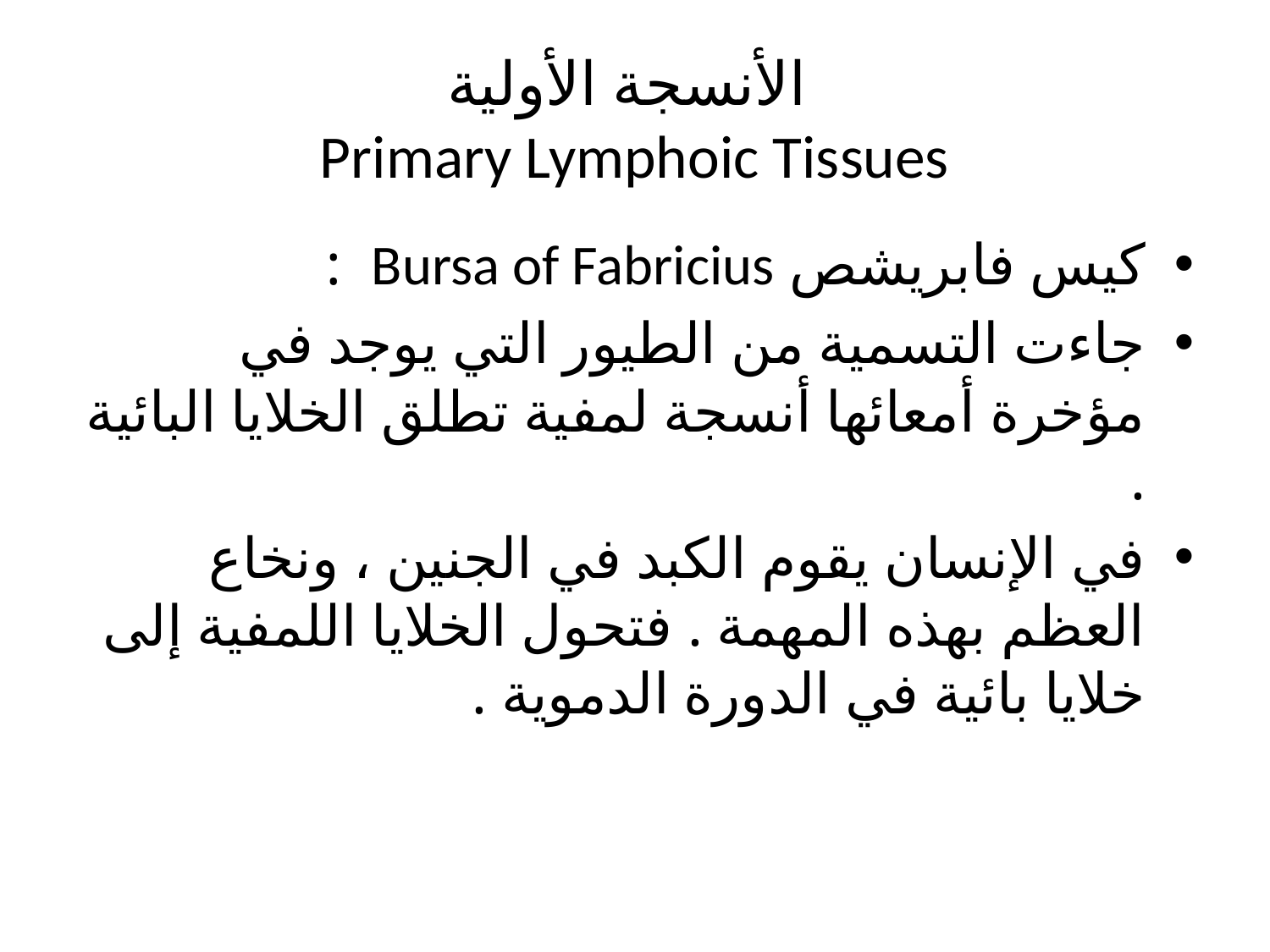

# الأنسجة الأولية Primary Lymphoic Tissues
كيس فابريشص Bursa of Fabricius  :
جاءت التسمية من الطيور التي يوجد في مؤخرة أمعائها أنسجة لمفية تطلق الخلايا البائية .
في الإنسان يقوم الكبد في الجنين ، ونخاع العظم بهذه المهمة . فتحول الخلايا اللمفية إلى خلايا بائية في الدورة الدموية .